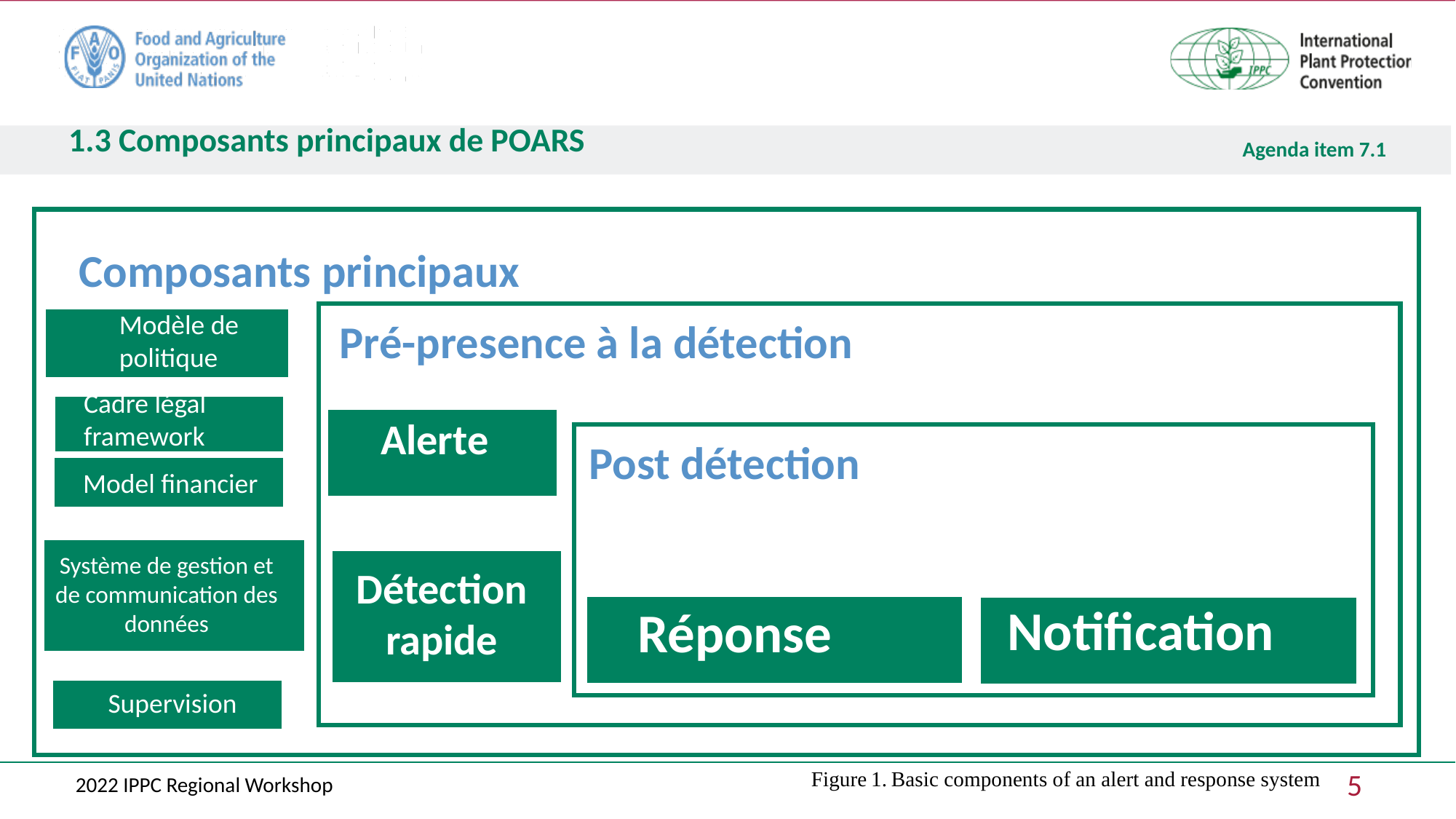

# 1.3 Composants principaux de POARS
c
Composants principaux

Modèle de politique

Pré-presence à la détection
Cadre légal framework

Alerte

Post détection

Model financier

Système de gestion et de communication des données

Détection rapide
Notification

Réponse

Supervision
Figure 1. Basic components of an alert and response system